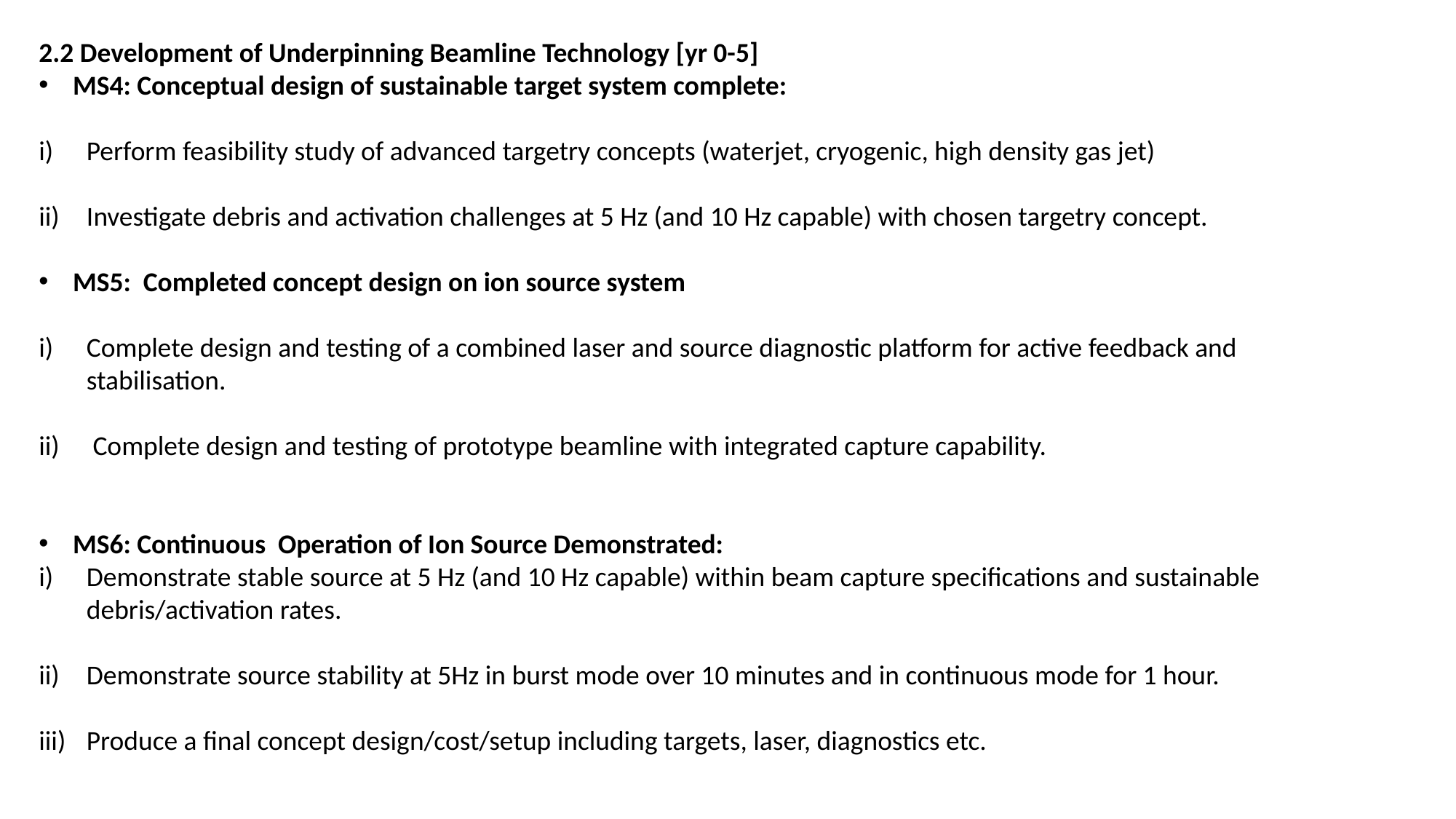

2.2 Development of Underpinning Beamline Technology [yr 0-5]
MS4: Conceptual design of sustainable target system complete:

Perform feasibility study of advanced targetry concepts (waterjet, cryogenic, high density gas jet)

Investigate debris and activation challenges at 5 Hz (and 10 Hz capable) with chosen targetry concept.

MS5:  Completed concept design on ion source system

Complete design and testing of a combined laser and source diagnostic platform for active feedback and stabilisation.

 Complete design and testing of prototype beamline with integrated capture capability.

MS6: Continuous  Operation of Ion Source Demonstrated:
Demonstrate stable source at 5 Hz (and 10 Hz capable) within beam capture specifications and sustainable debris/activation rates.

Demonstrate source stability at 5Hz in burst mode over 10 minutes and in continuous mode for 1 hour.

Produce a final concept design/cost/setup including targets, laser, diagnostics etc.